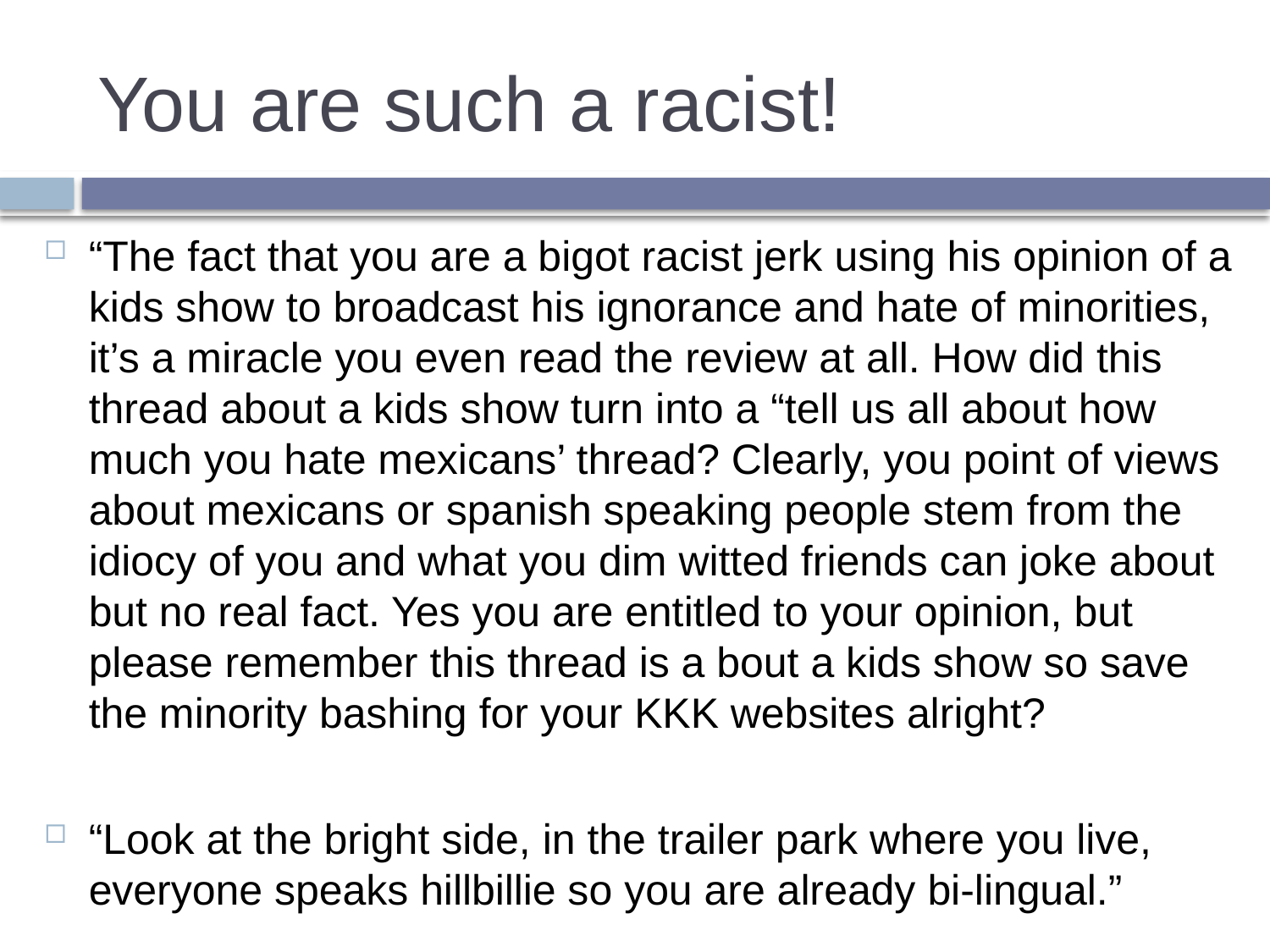

# You are such a racist!
“The fact that you are a bigot racist jerk using his opinion of a kids show to broadcast his ignorance and hate of minorities, it’s a miracle you even read the review at all. How did this thread about a kids show turn into a “tell us all about how much you hate mexicans’ thread? Clearly, you point of views about mexicans or spanish speaking people stem from the idiocy of you and what you dim witted friends can joke about but no real fact. Yes you are entitled to your opinion, but please remember this thread is a bout a kids show so save the minority bashing for your KKK websites alright?

“Look at the bright side, in the trailer park where you live, everyone speaks hillbillie so you are already bi-lingual.”